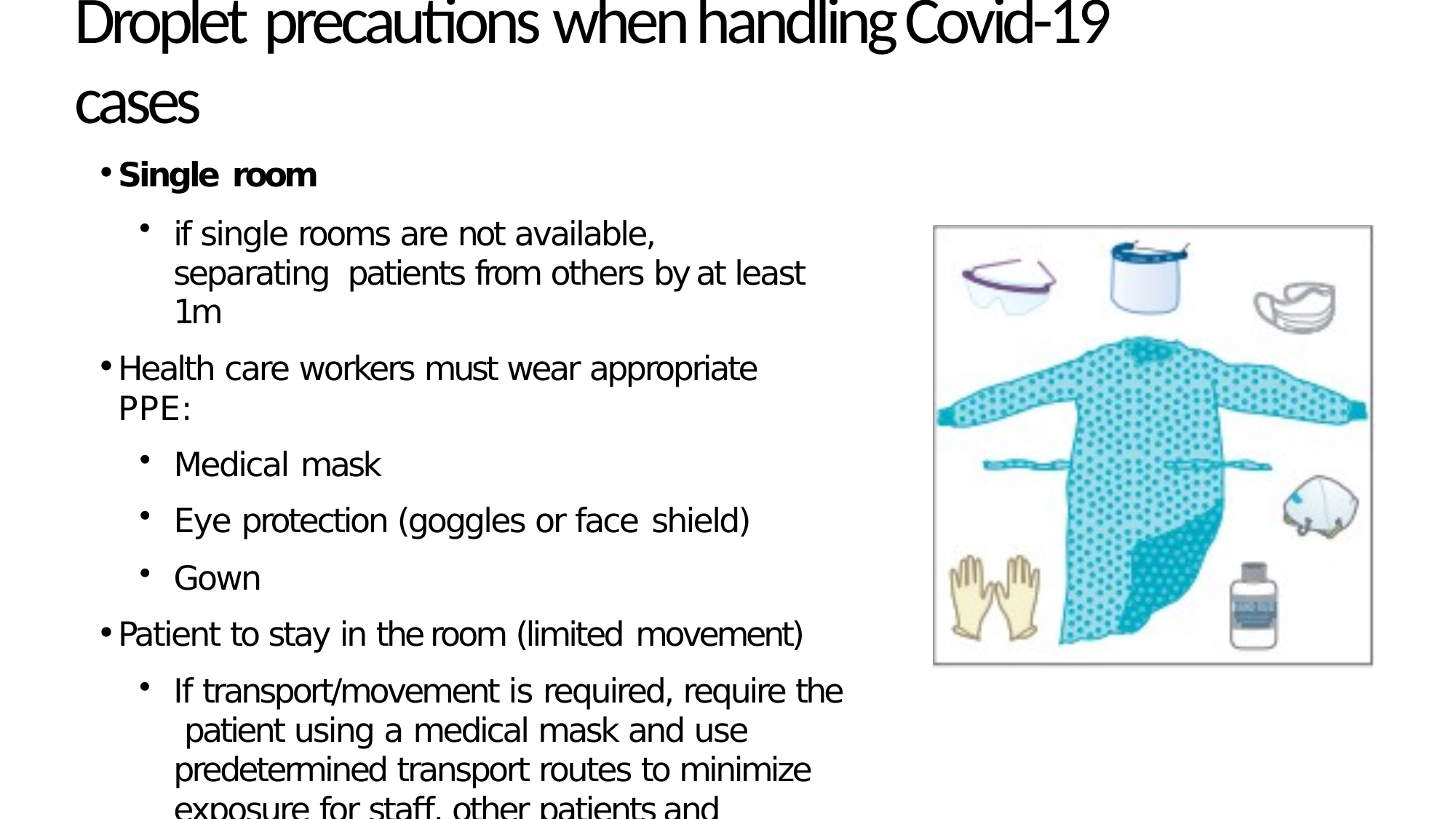

# Droplet precautions when handling Covid-19 cases
Single room
if single rooms are not available, separating  patients from others by at least 1m
Health care workers must wear appropriate PPE:
Medical mask
Eye protection (goggles or face shield)
Gown
Patient to stay in the room (limited movement)
If transport/movement is required, require the  patient using a medical mask and use  predetermined transport routes to minimize  exposure for staff, other patients and visitors.